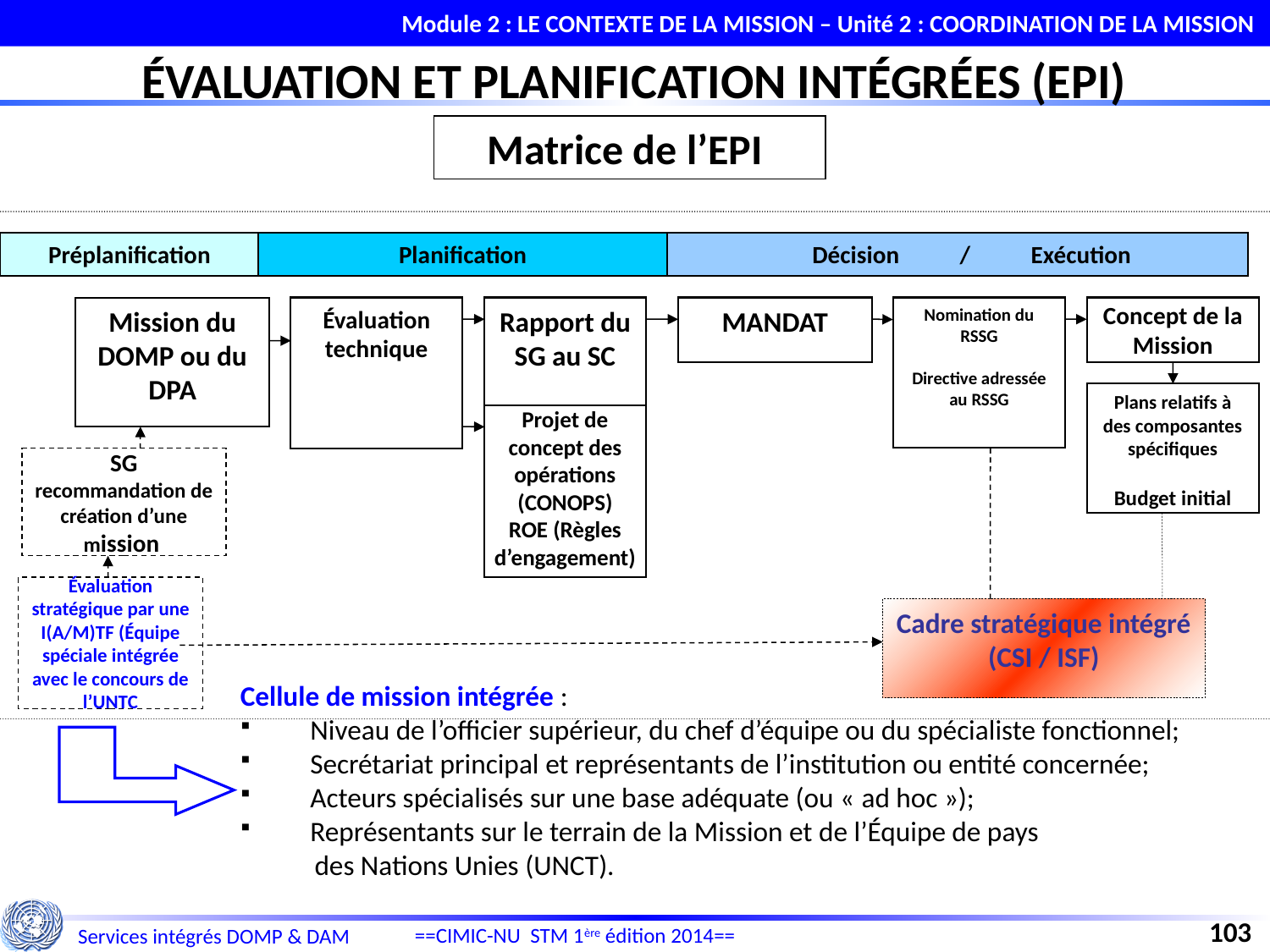

Module 2 : LE CONTEXTE DE LA MISSION – Unité 2 : COORDINATION DE LA MISSION
ÉVALUATION ET PLANIFICATION INTÉGRÉES (EPI)
Matrice de l’EPI

Préplanification
Planification
       Décision           /           Exécution

Mission du DOMP ou du DPA
Évaluation technique
Rapport du SG au SC
MANDAT
Nomination du RSSG

Directive adressée au RSSG
Concept de la Mission

Plans relatifs à des composantes spécifiques

Budget initial
Projet de concept des opérations (CONOPS)
ROE (Règles d’engagement)

SG recommandation de création d’une mission

Évaluation stratégique par une I(A/M)TF (Équipe spéciale intégrée avec le concours de l’UNTC
Cadre stratégique intégré (CSI / ISF)

Cellule de mission intégrée :
 Niveau de l’officier supérieur, du chef d’équipe ou du spécialiste fonctionnel;
 Secrétariat principal et représentants de l’institution ou entité concernée;
 Acteurs spécialisés sur une base adéquate (ou « ad hoc »);
 Représentants sur le terrain de la Mission et de l’Équipe de pays
des Nations Unies (UNCT).

103
==CIMIC-NU  STM 1ère édition 2014==
Services intégrés DOMP & DAM